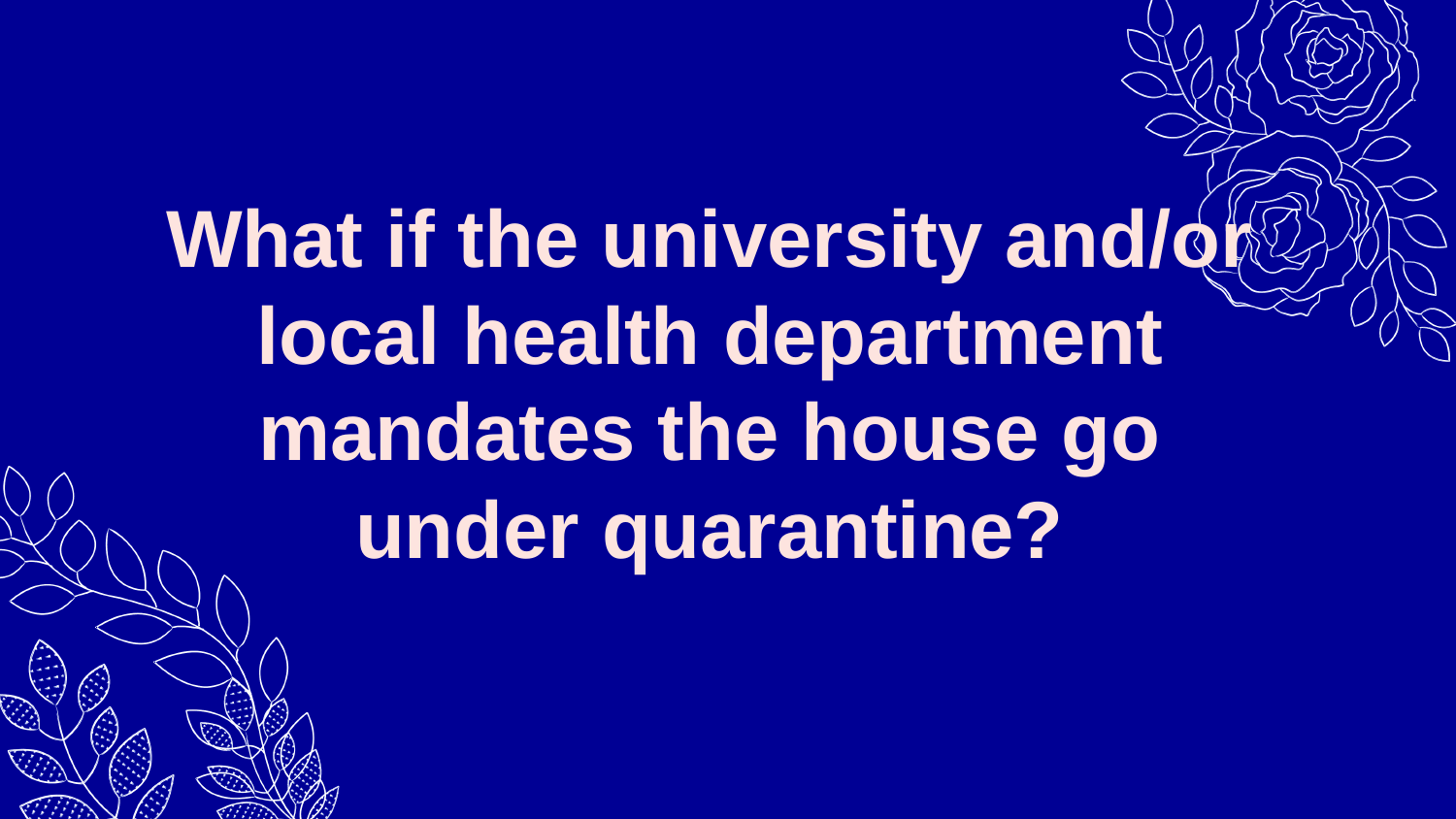

What if the university and/or local health department mandates the house go under quarantine?